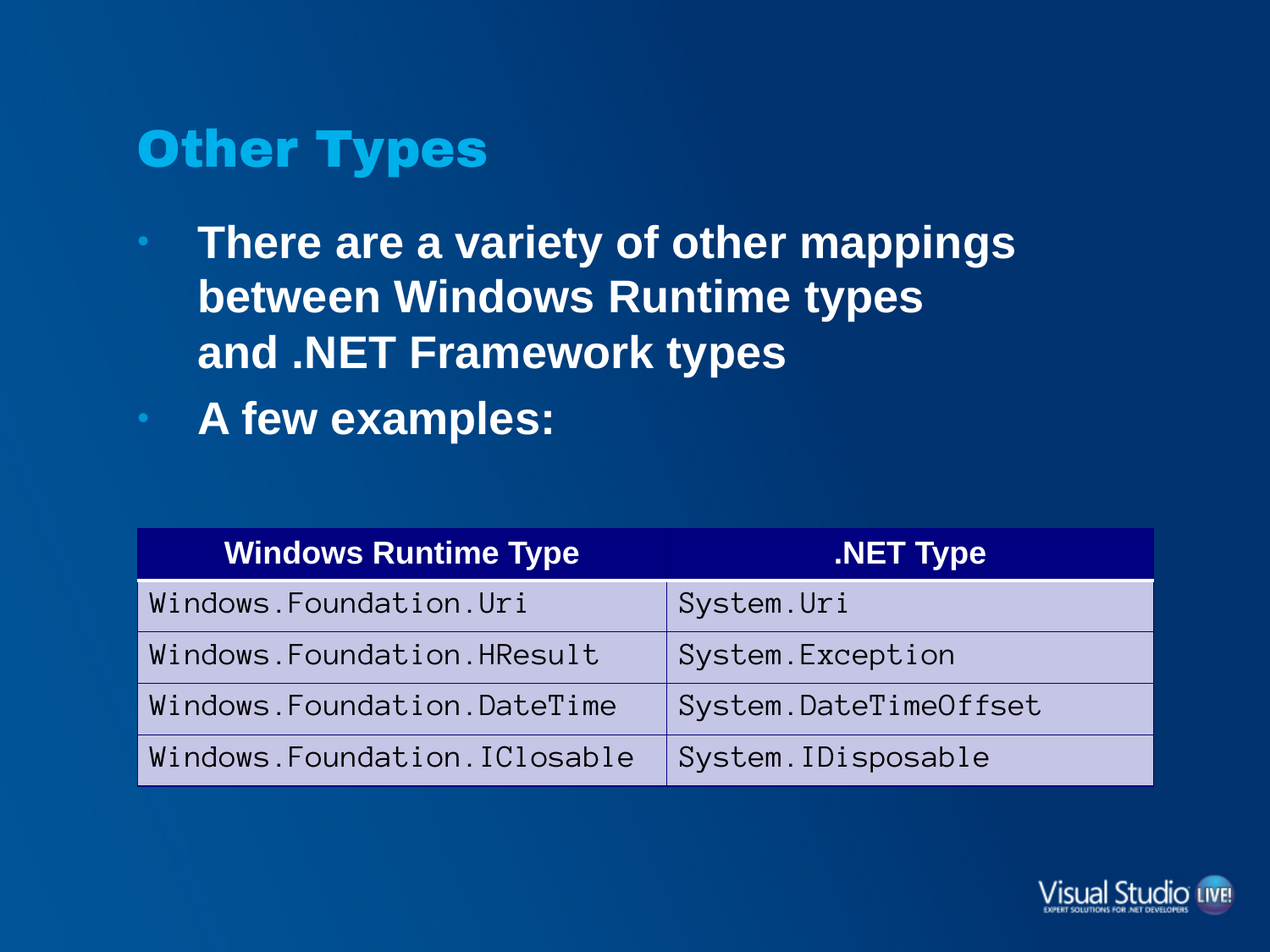

# Other Types
There are a variety of other mappings between Windows Runtime types and .NET Framework types
A few examples:
| Windows Runtime Type | .NET Type |
| --- | --- |
| Windows.Foundation.Uri | System.Uri |
| Windows.Foundation.HResult | System.Exception |
| Windows.Foundation.DateTime | System.DateTimeOffset |
| Windows.Foundation.IClosable | System.IDisposable |